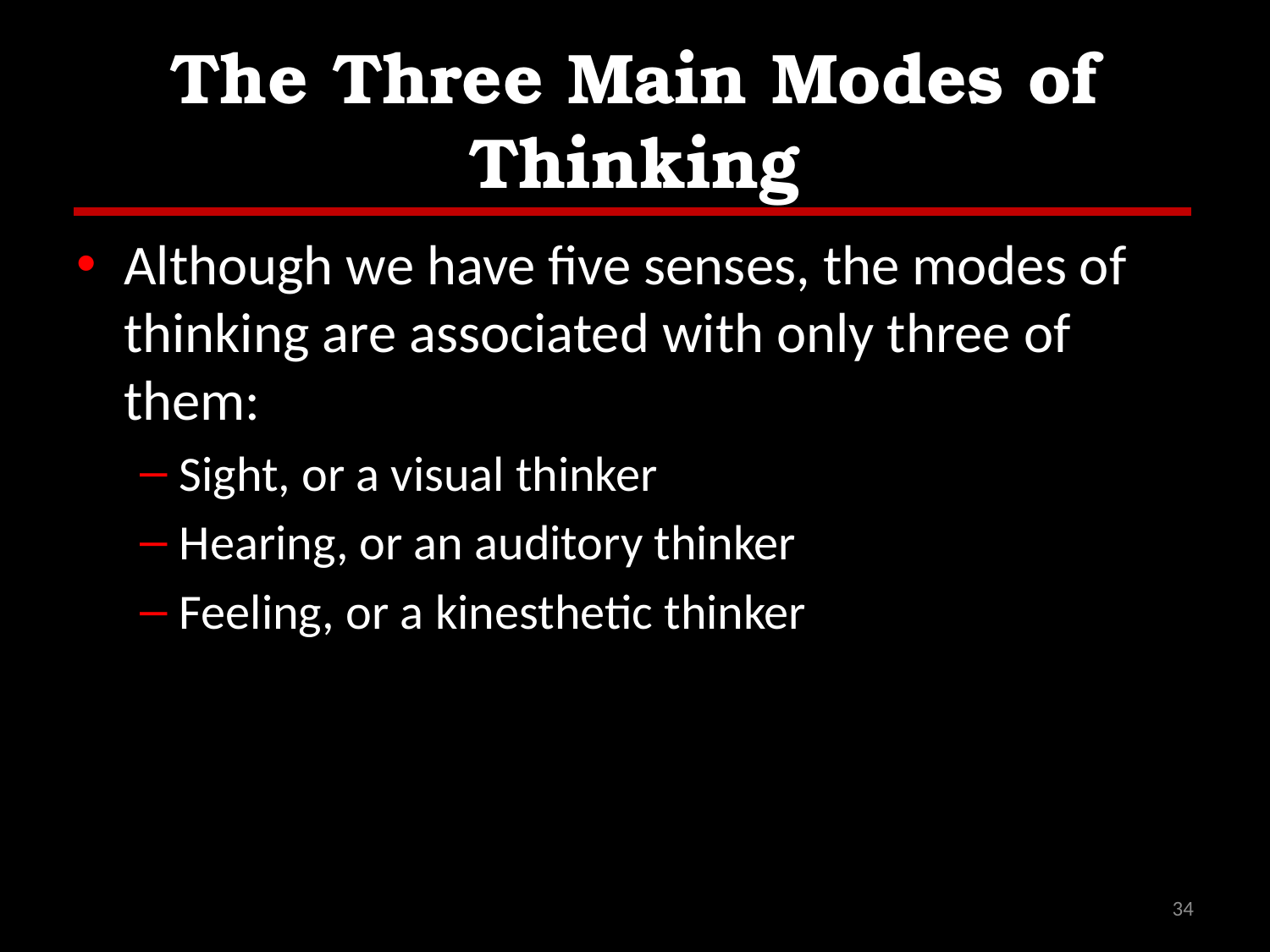

# The Three Main Modes of Thinking
Although we have five senses, the modes of thinking are associated with only three of them:
Sight, or a visual thinker
Hearing, or an auditory thinker
Feeling, or a kinesthetic thinker
34